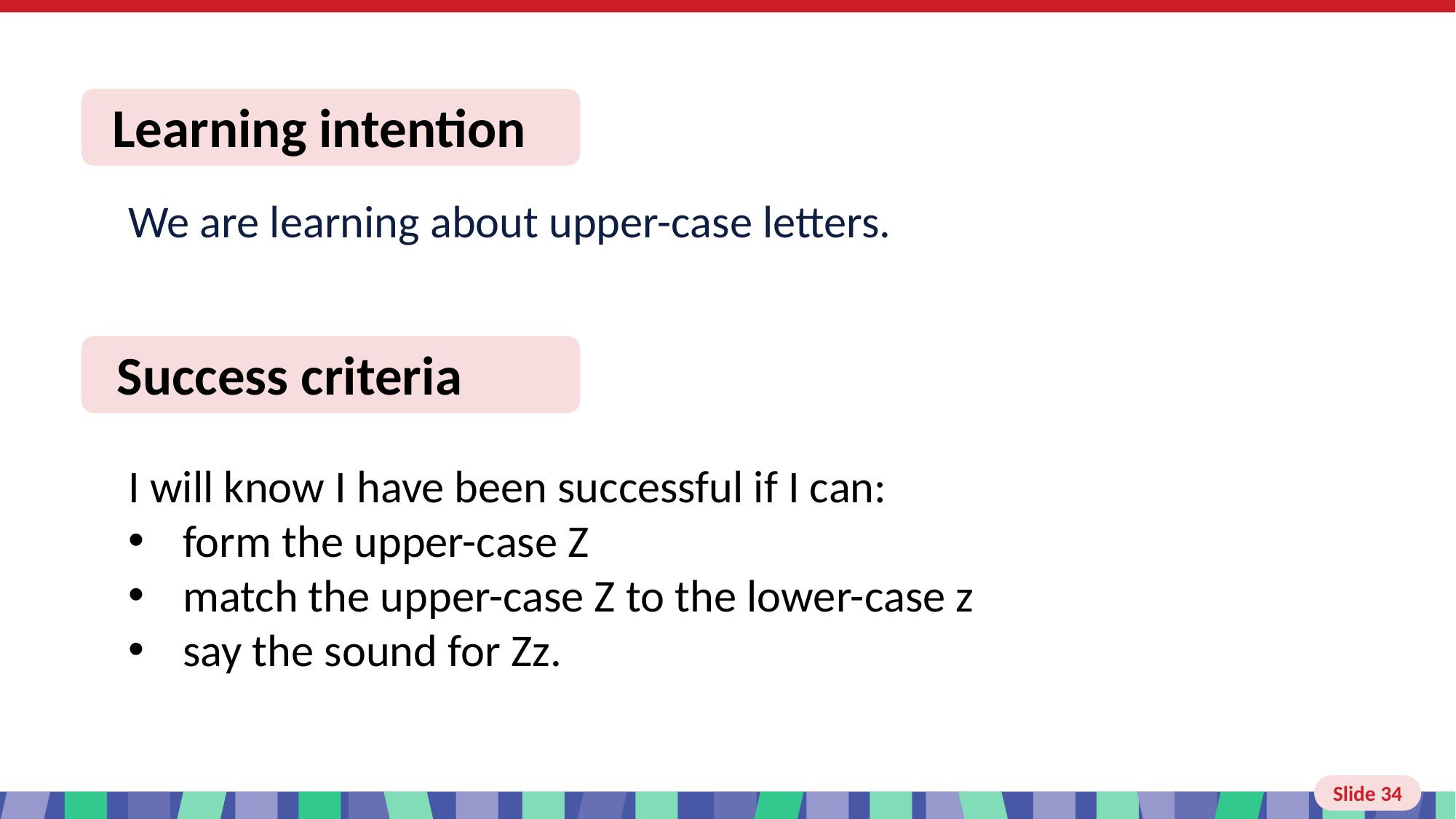

# Slide 34 Learning intention and success criteria
We are learning about upper-case letters.

I will know I have been successful if I can:
form the upper-case Z
match the upper-case Z to the lower-case z
say the sound for Zz.